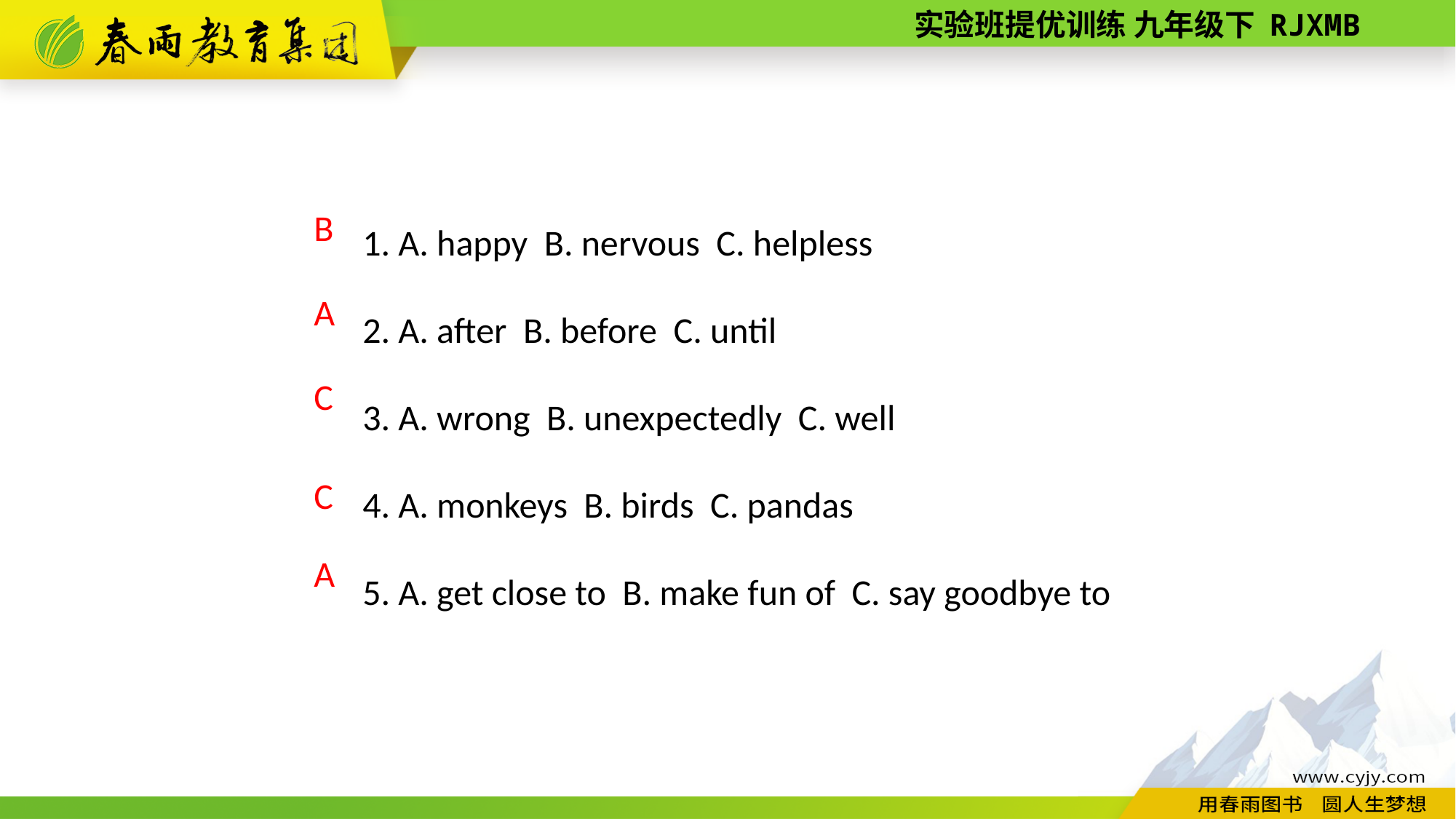

1. A. happy  B. nervous  C. helpless
2. A. after  B. before  C. until
3. A. wrong  B. unexpectedly  C. well
4. A. monkeys  B. birds  C. pandas
5. A. get close to  B. make fun of  C. say goodbye to
B
A
C
C
A